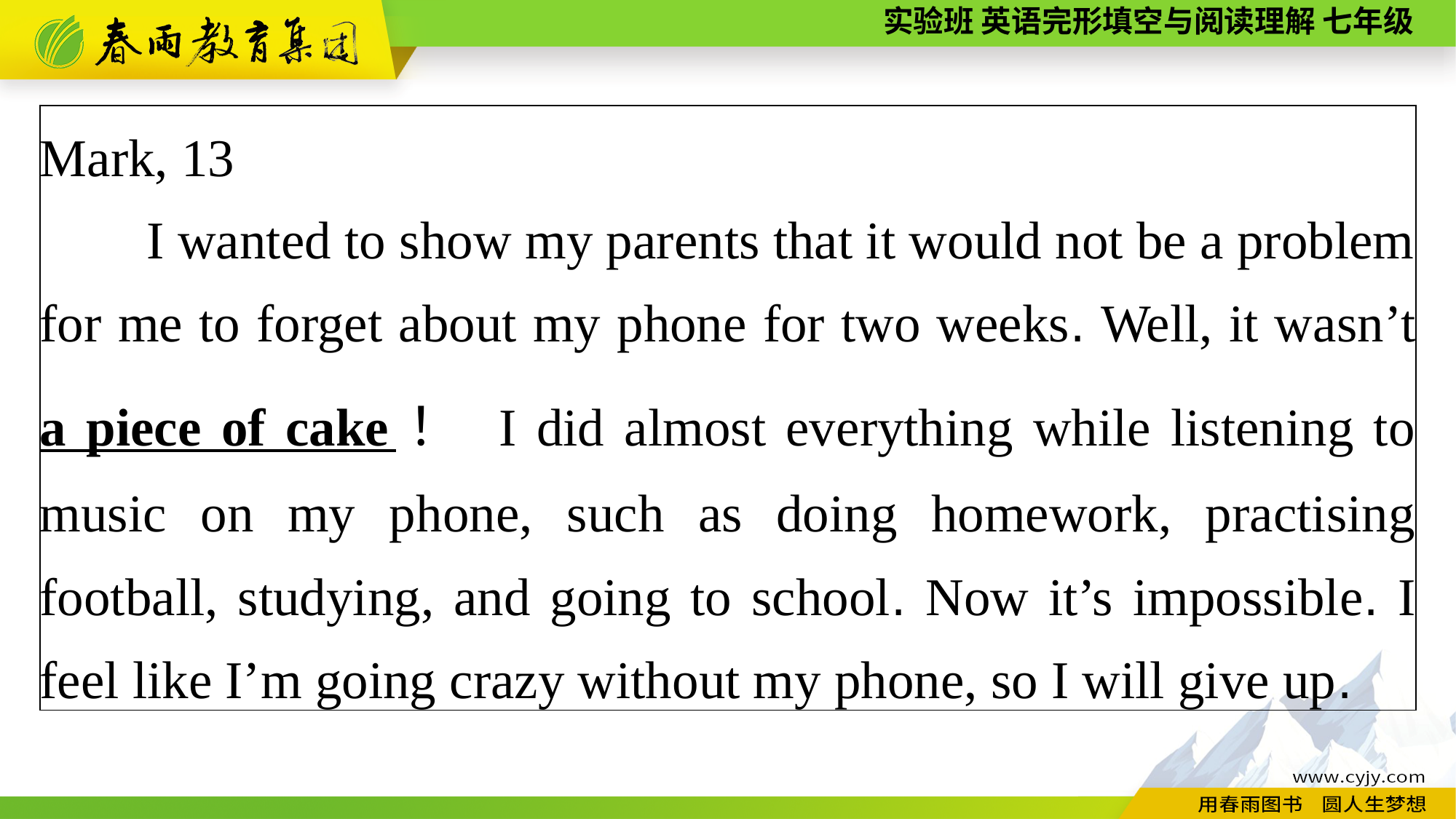

| Mark, 13 I wanted to show my parents that it would not be a problem for me to forget about my phone for two weeks. Well, it wasn’t a piece of cake！ I did almost everything while listening to music on my phone, such as doing homework, practising football, studying, and going to school. Now it’s impossible. I feel like I’m going crazy without my phone, so I will give up. |
| --- |